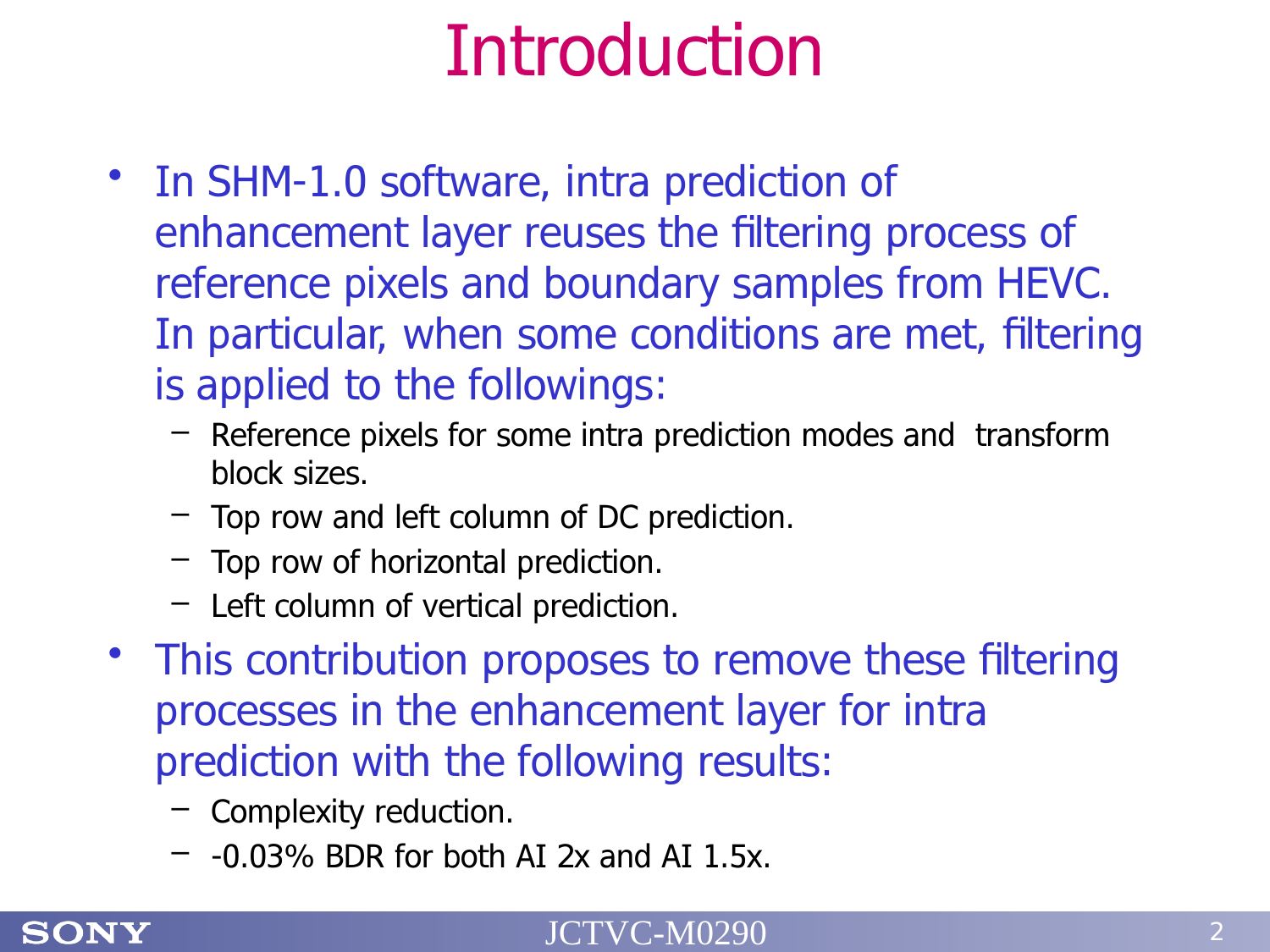

# Introduction
In SHM-1.0 software, intra prediction of enhancement layer reuses the filtering process of reference pixels and boundary samples from HEVC. In particular, when some conditions are met, filtering is applied to the followings:
Reference pixels for some intra prediction modes and  transform block sizes.
Top row and left column of DC prediction.
Top row of horizontal prediction.
Left column of vertical prediction.
This contribution proposes to remove these filtering processes in the enhancement layer for intra prediction with the following results:
Complexity reduction.
-0.03% BDR for both AI 2x and AI 1.5x.

JCTVC-M0290
2